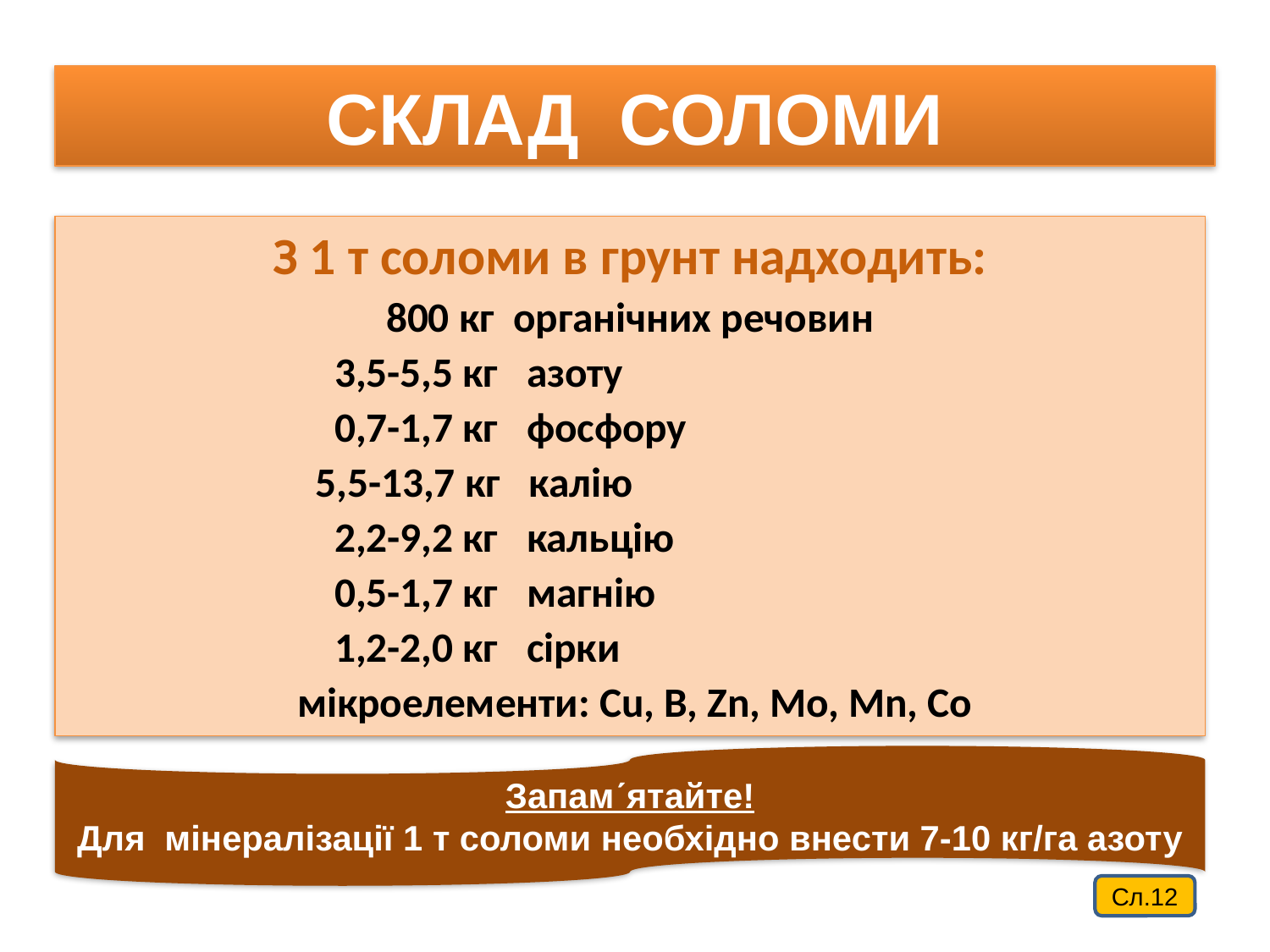

# СКЛАД  СОЛОМИ
З 1 т соломи в грунт надходить:
800 кг  органічних речовин
                            3,5-5,5 кг   азоту
                            0,7-1,7 кг   фосфору
                          5,5-13,7 кг   калію
                            2,2-9,2 кг   кальцію
                            0,5-1,7 кг   магнію
                            1,2-2,0 кг   сірки
 мікроелементи: Сu, B, Zn, Mo, Mn, Co

Запамʹятайте!
Для  мінералізації 1 т соломи необхідно внести 7-10 кг/га азоту
Сл.12